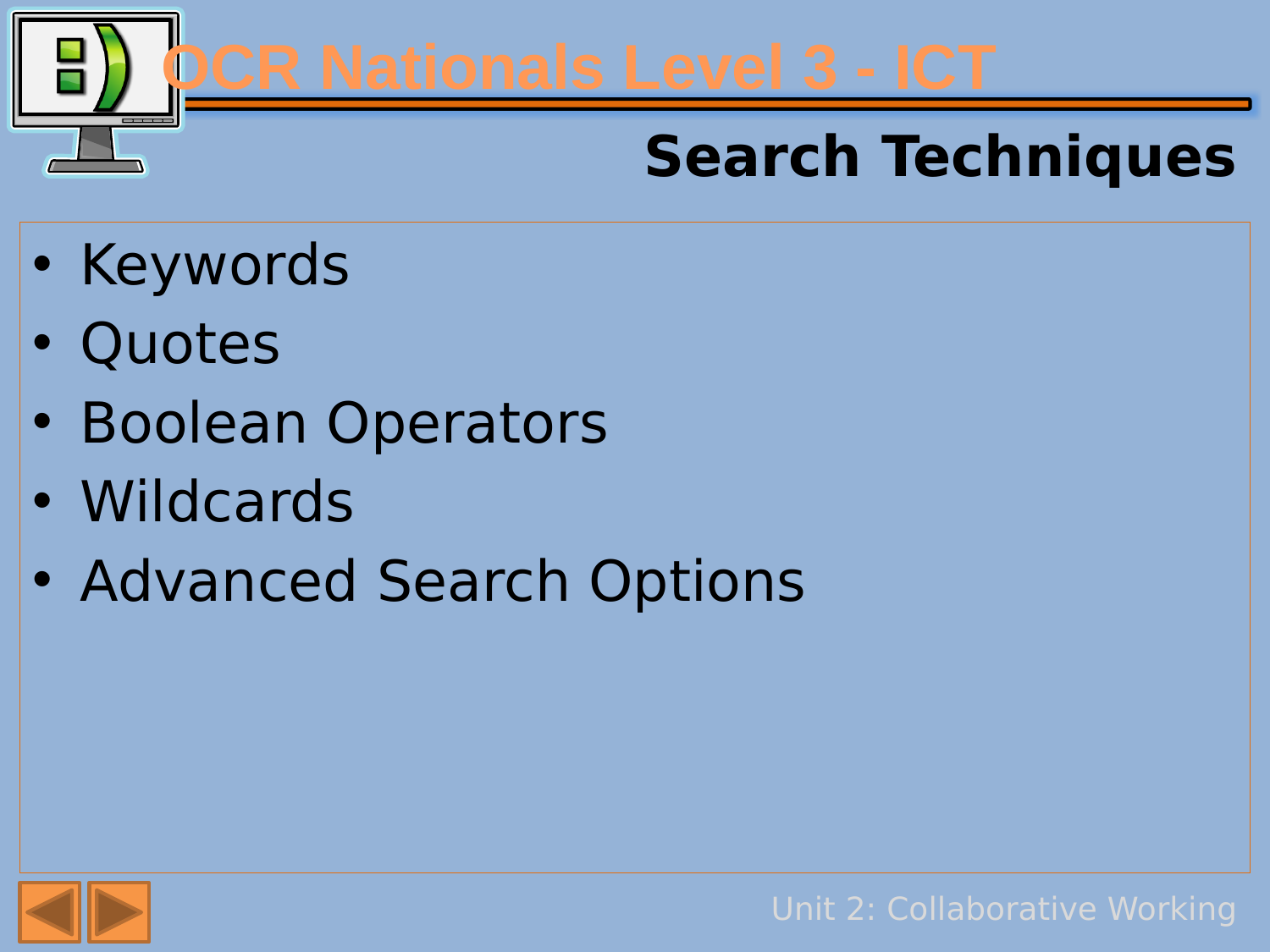

# Search Techniques
Keywords
Quotes
Boolean Operators
Wildcards
Advanced Search Options